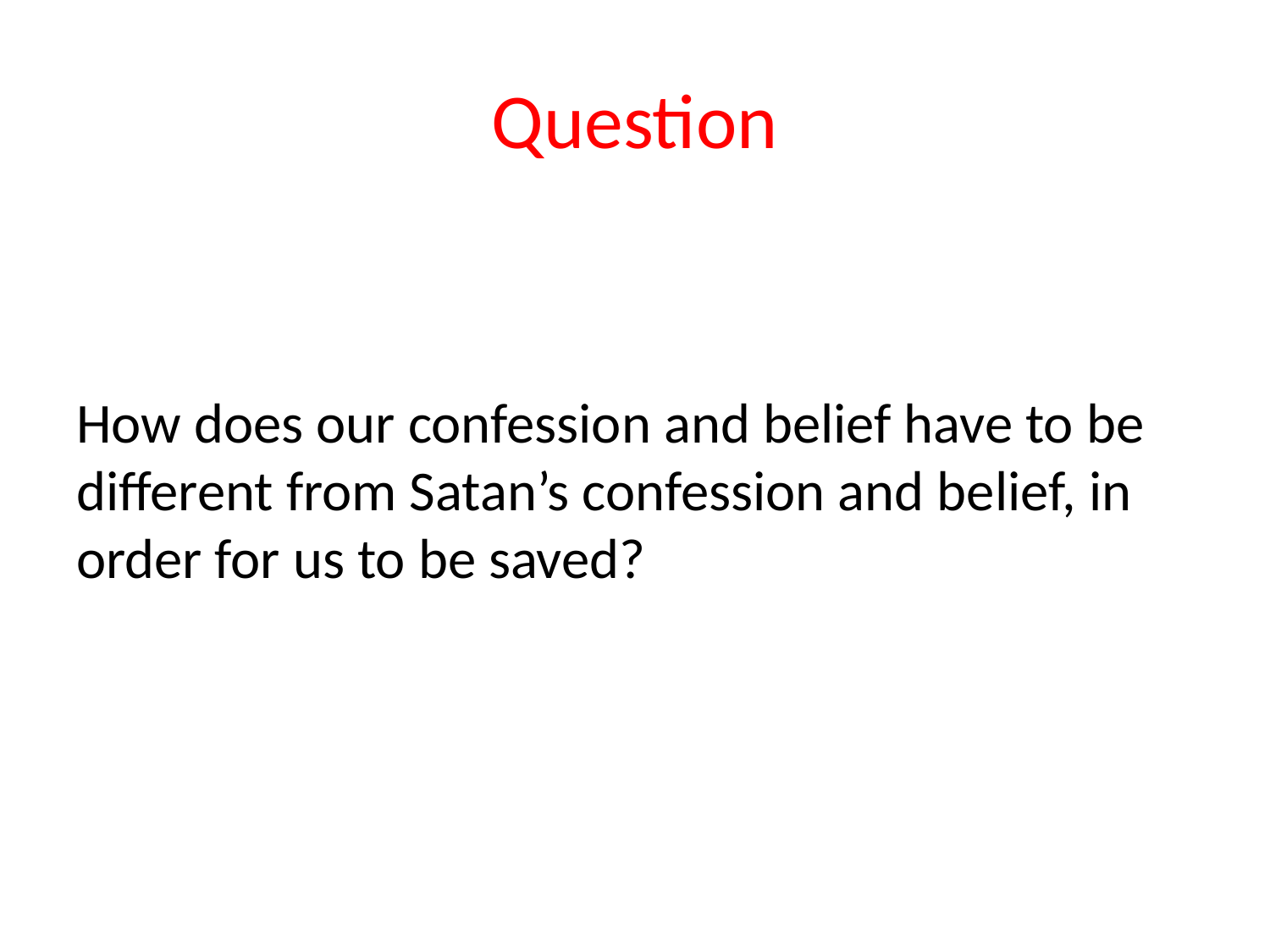

# Question

How does our confession and belief have to be different from Satan’s confession and belief, in order for us to be saved?